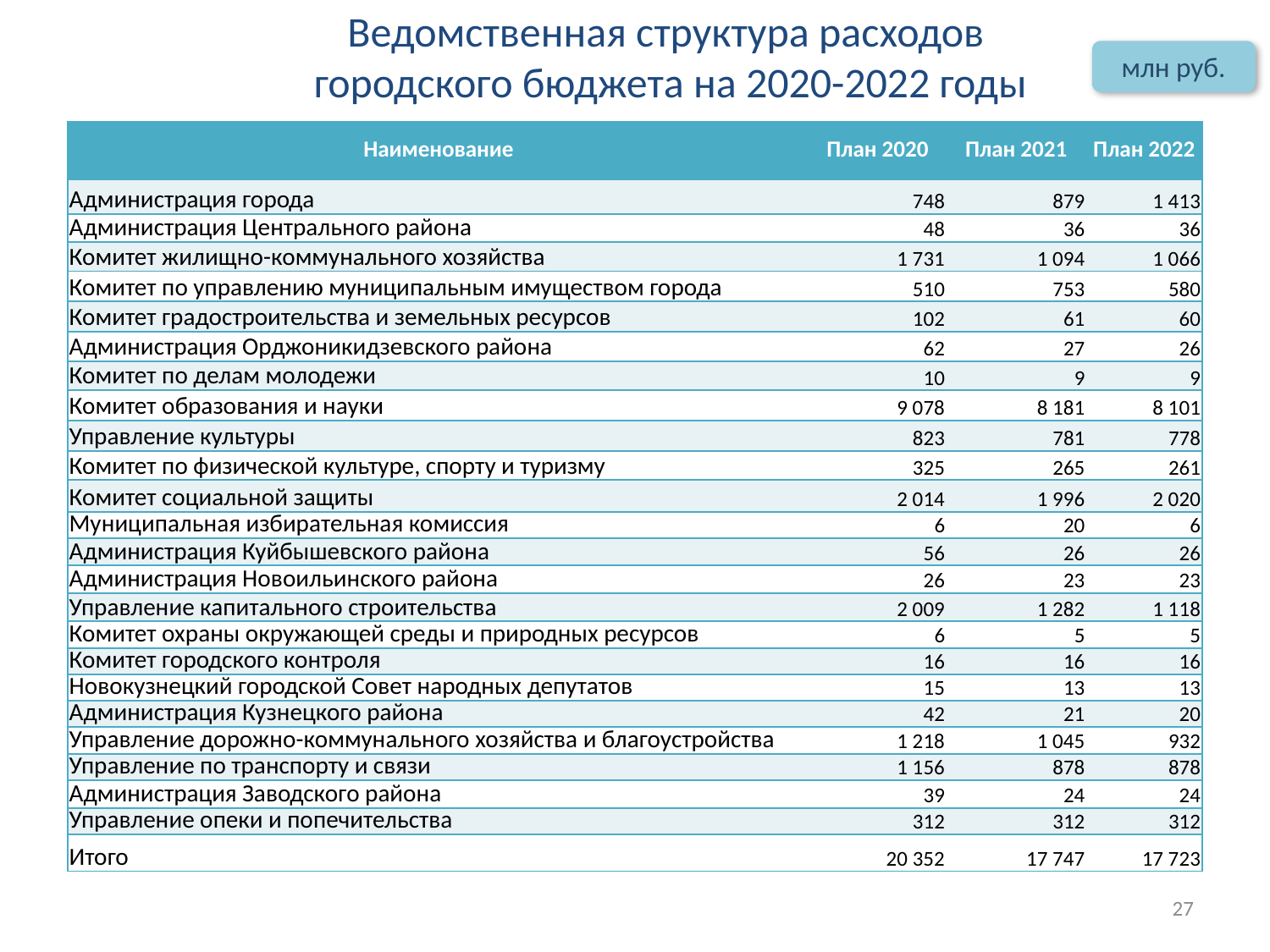

# Ведомственная структура расходов городского бюджета на 2020-2022 годы
млн руб.
| Наименование | План 2020 | План 2021 | План 2022 |
| --- | --- | --- | --- |
| Администрация города | 748 | 879 | 1 413 |
| Администрация Центрального района | 48 | 36 | 36 |
| Комитет жилищно-коммунального хозяйства | 1 731 | 1 094 | 1 066 |
| Комитет по управлению муниципальным имуществом города | 510 | 753 | 580 |
| Комитет градостроительства и земельных ресурсов | 102 | 61 | 60 |
| Администрация Орджоникидзевского района | 62 | 27 | 26 |
| Комитет по делам молодежи | 10 | 9 | 9 |
| Комитет образования и науки | 9 078 | 8 181 | 8 101 |
| Управление культуры | 823 | 781 | 778 |
| Комитет по физической культуре, спорту и туризму | 325 | 265 | 261 |
| Комитет социальной защиты | 2 014 | 1 996 | 2 020 |
| Муниципальная избирательная комиссия | 6 | 20 | 6 |
| Администрация Куйбышевского района | 56 | 26 | 26 |
| Администрация Новоильинского района | 26 | 23 | 23 |
| Управление капитального строительства | 2 009 | 1 282 | 1 118 |
| Комитет охраны окружающей среды и природных ресурсов | 6 | 5 | 5 |
| Комитет городского контроля | 16 | 16 | 16 |
| Новокузнецкий городской Совет народных депутатов | 15 | 13 | 13 |
| Администрация Кузнецкого района | 42 | 21 | 20 |
| Управление дорожно-коммунального хозяйства и благоустройства | 1 218 | 1 045 | 932 |
| Управление по транспорту и связи | 1 156 | 878 | 878 |
| Администрация Заводского района | 39 | 24 | 24 |
| Управление опеки и попечительства | 312 | 312 | 312 |
| Итого | 20 352 | 17 747 | 17 723 |
27